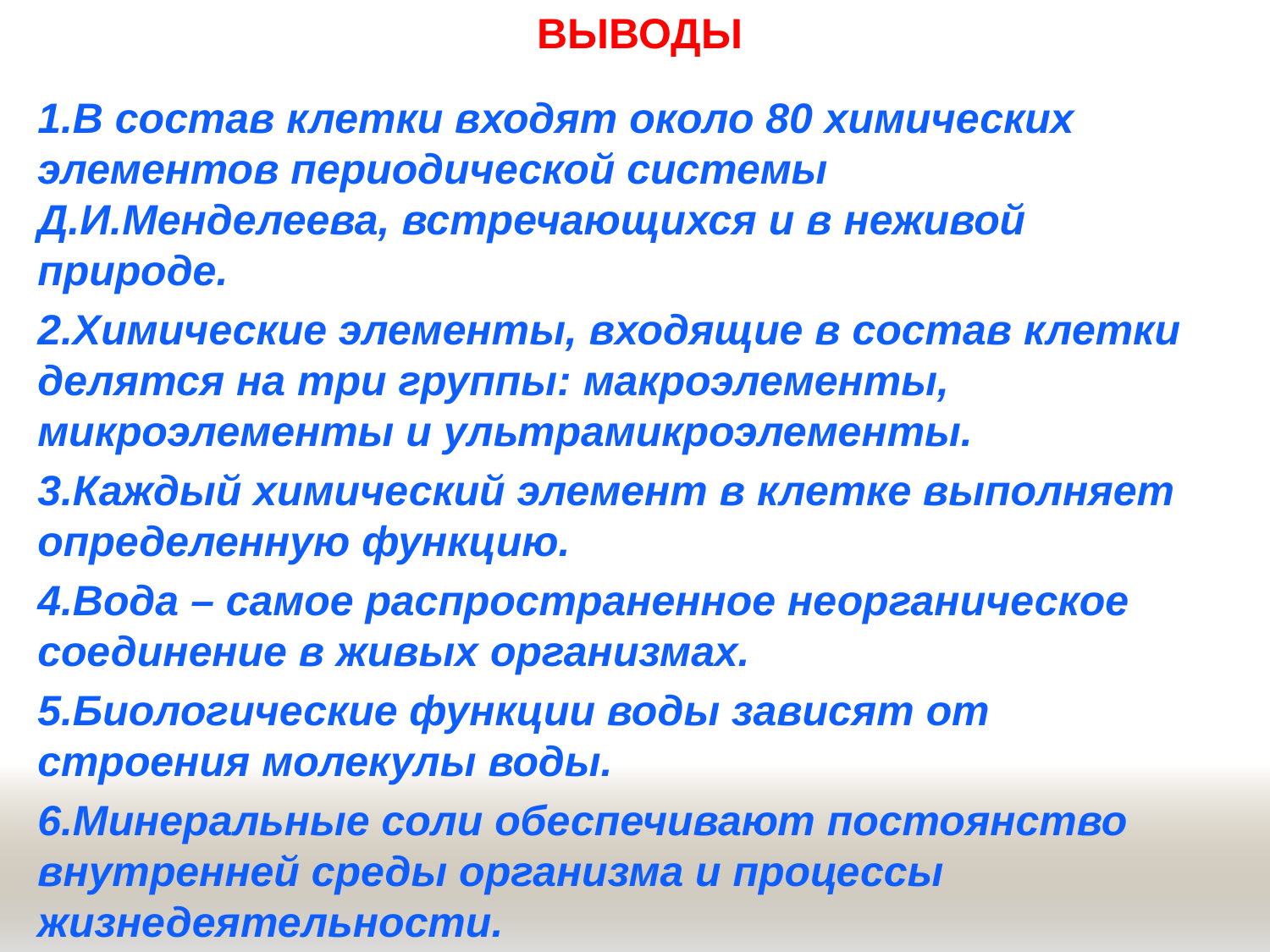

# Выводы
1.В состав клетки входят около 80 химических элементов периодической системы Д.И.Менделеева, встречающихся и в неживой природе.
2.Химические элементы, входящие в состав клетки делятся на три группы: макроэлементы, микроэлементы и ультрамикроэлементы.
3.Каждый химический элемент в клетке выполняет определенную функцию.
4.Вода – самое распространенное неорганическое соединение в живых организмах.
5.Биологические функции воды зависят от строения молекулы воды.
6.Минеральные соли обеспечивают постоянство внутренней среды организма и процессы жизнедеятельности.